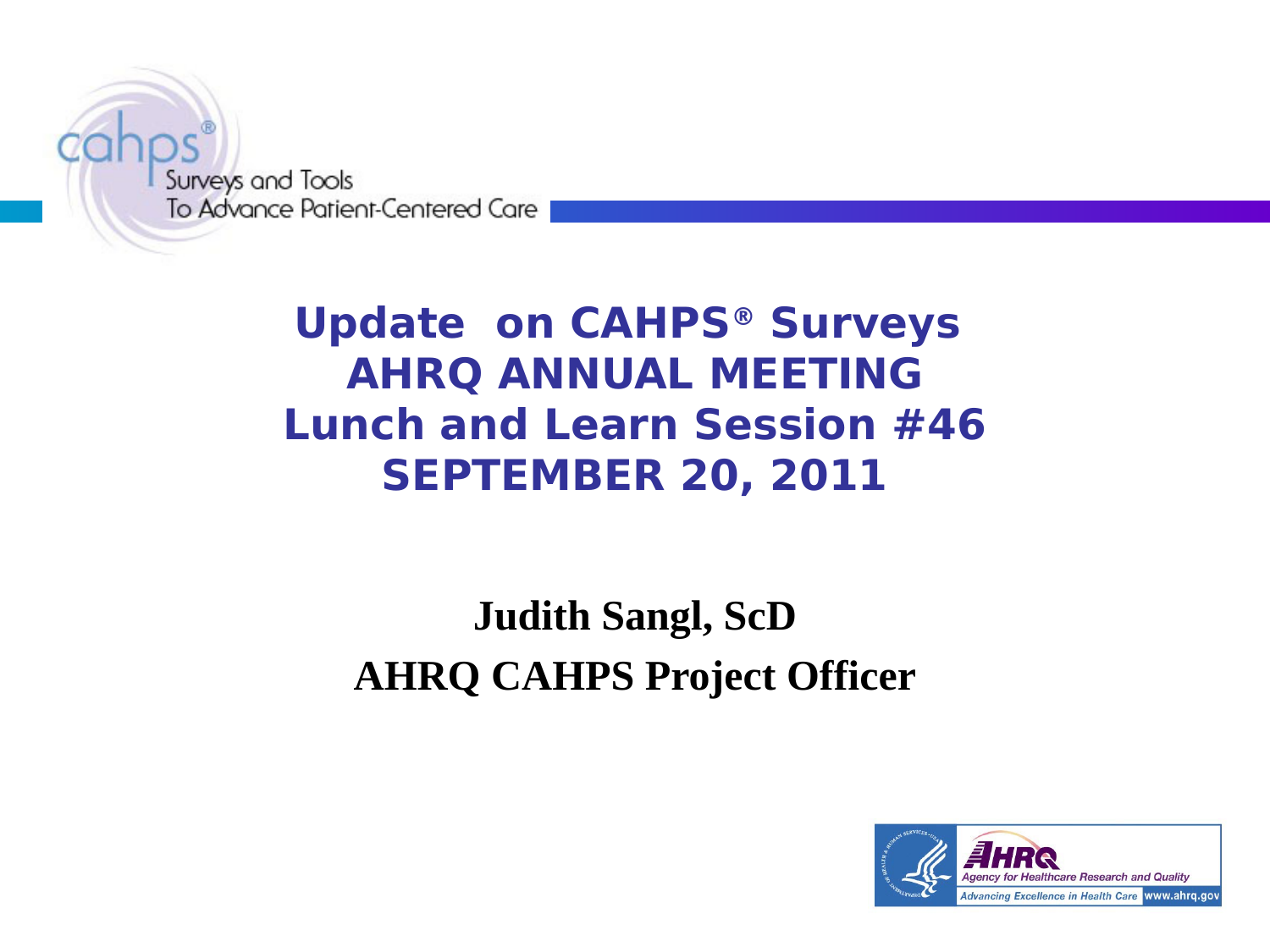

# Update  on CAHPS® Surveys AHRQ ANNUAL MEETING Lunch and Learn Session #46 SEPTEMBER 20, 2011
Judith Sangl, ScD
AHRQ CAHPS Project Officer